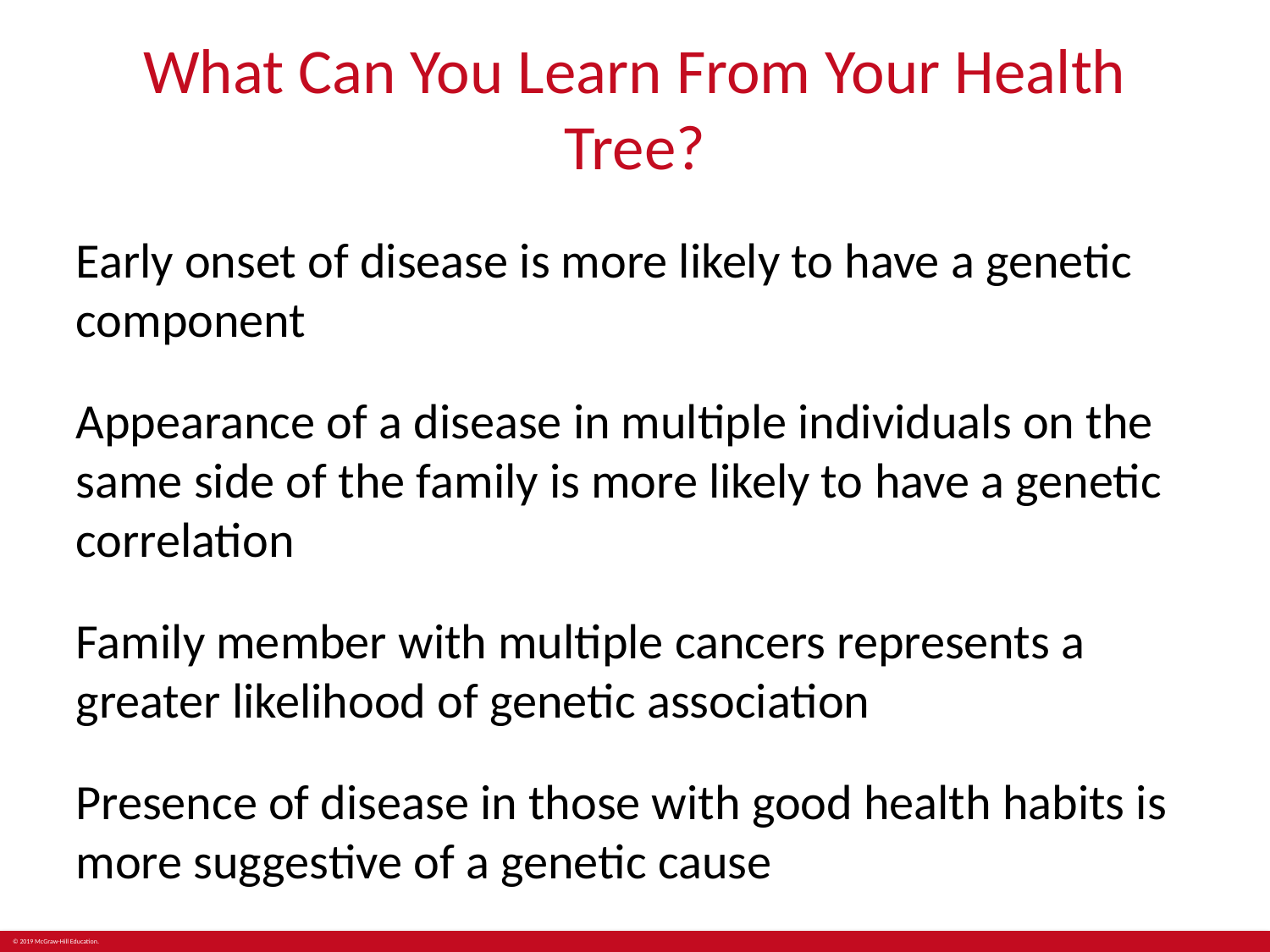

# What Can You Learn From Your Health Tree?
Early onset of disease is more likely to have a genetic component
Appearance of a disease in multiple individuals on the same side of the family is more likely to have a genetic correlation
Family member with multiple cancers represents a greater likelihood of genetic association
Presence of disease in those with good health habits is more suggestive of a genetic cause